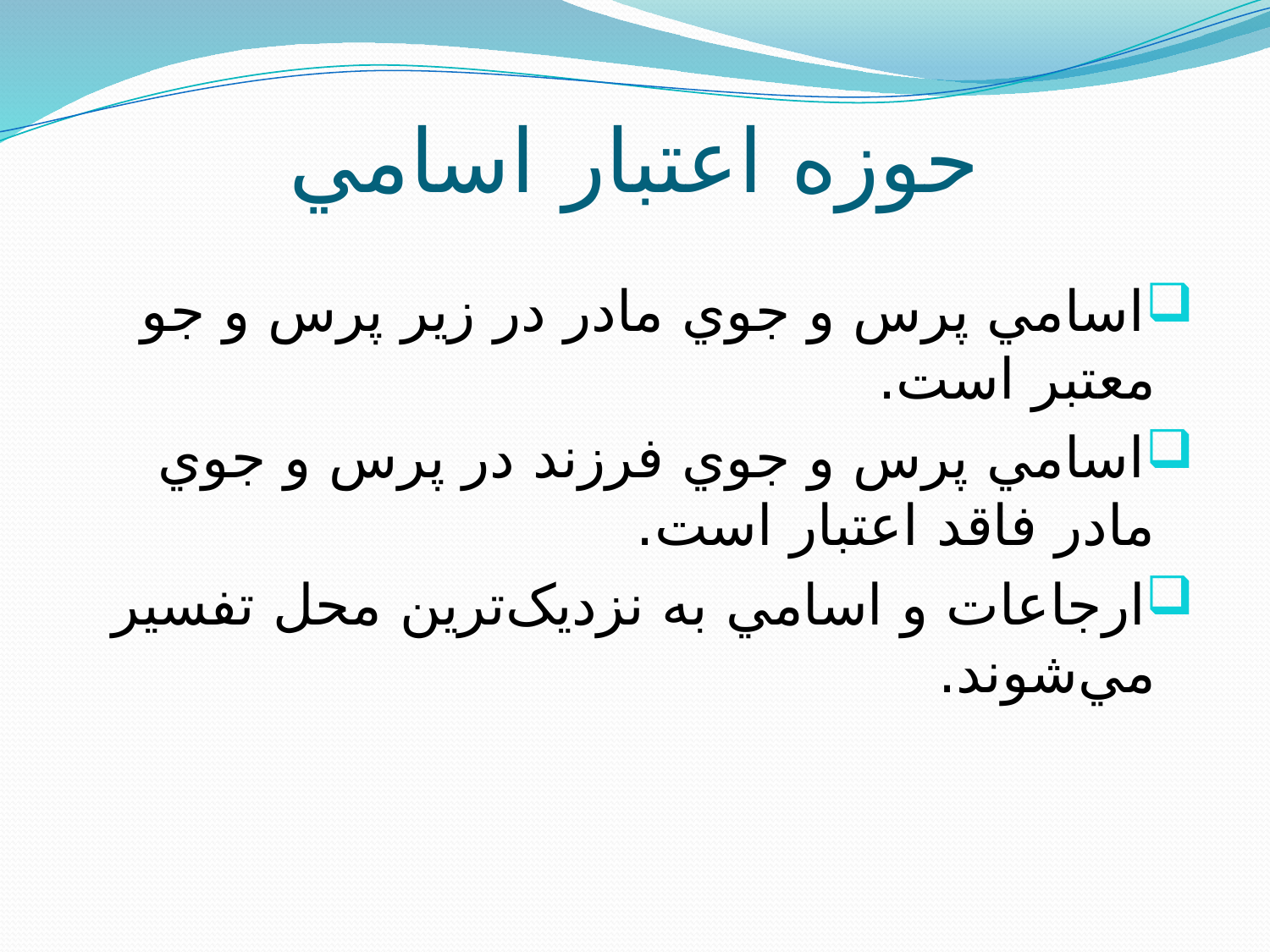

# حوزه اعتبار اسامي
اسامي پرس و جوي مادر در زير پرس و جو معتبر است.
اسامي پرس و جوي فرزند در پرس و جوي مادر فاقد اعتبار است.
ارجاعات و اسامي به نزديک‌ترين محل تفسير مي‌شوند.